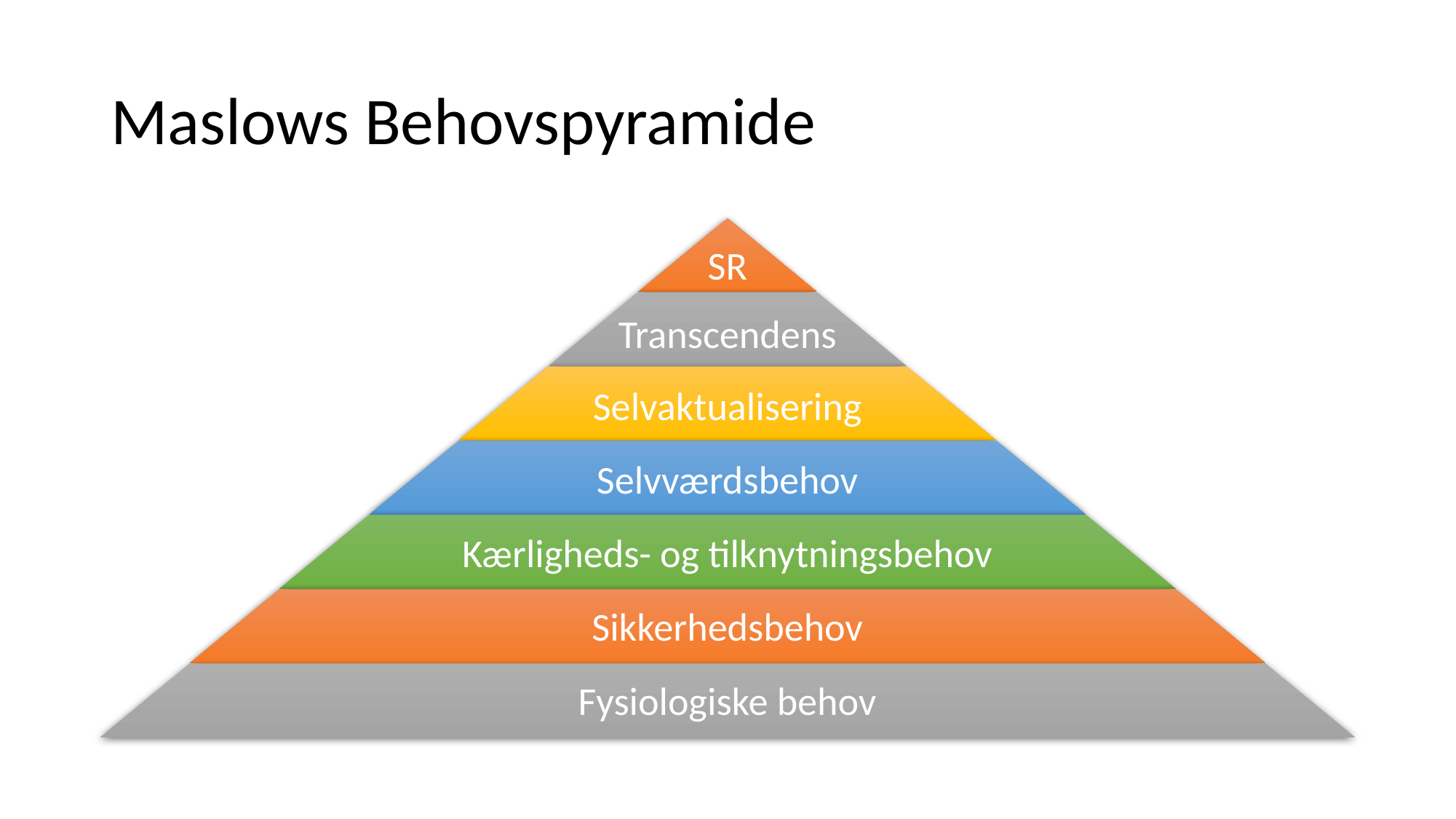

# Maslows Behovspyramide
SR
Transcendens
Selvaktualisering
Selvværdsbehov
Kærligheds- og tilknytningsbehov
Sikkerhedsbehov
Fysiologiske behov